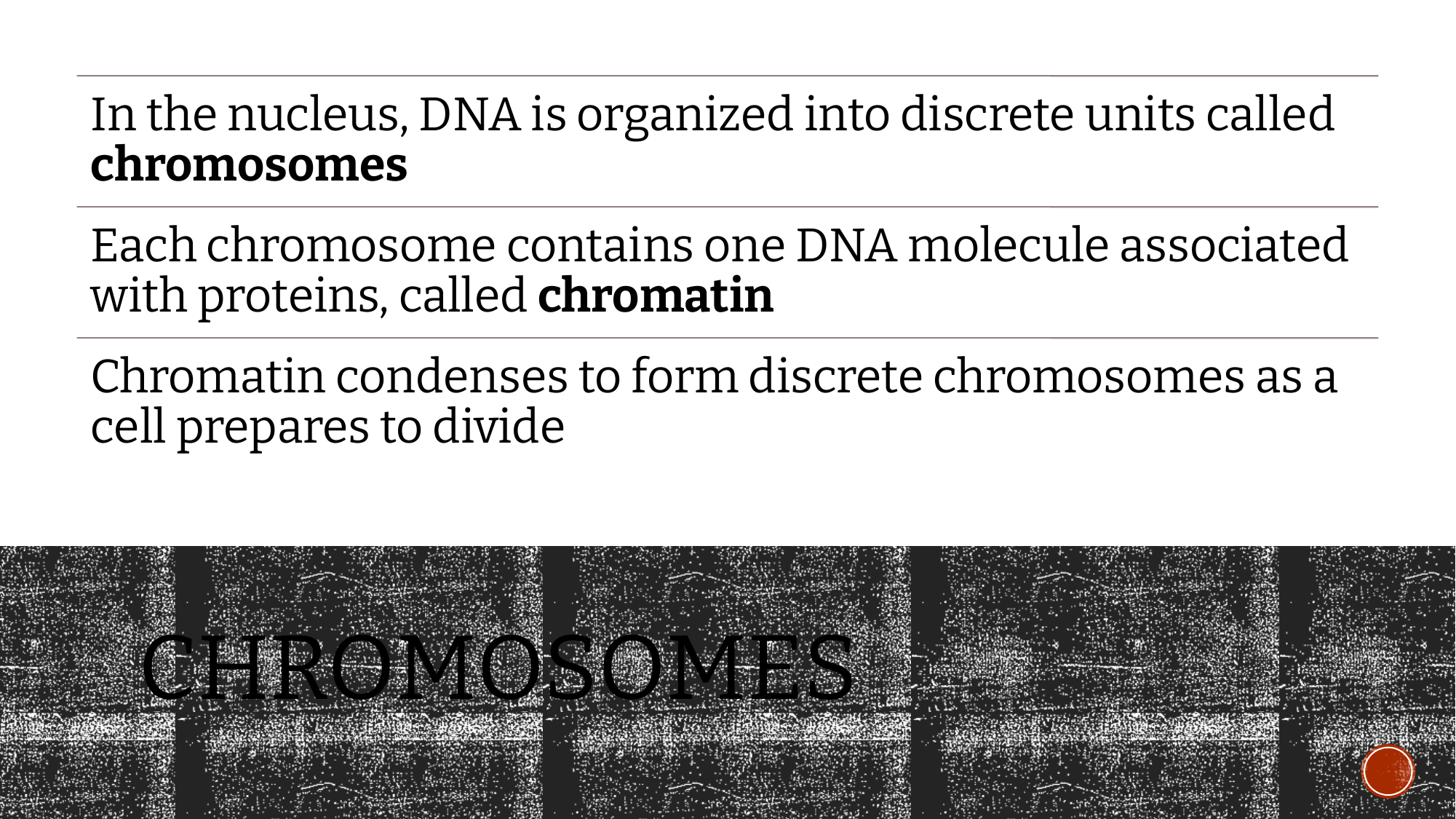

In the nucleus, DNA is organized into discrete units called chromosomes
Each chromosome contains one DNA molecule associated with proteins, called chromatin
Chromatin condenses to form discrete chromosomes as a cell prepares to divide

# Chromosomes